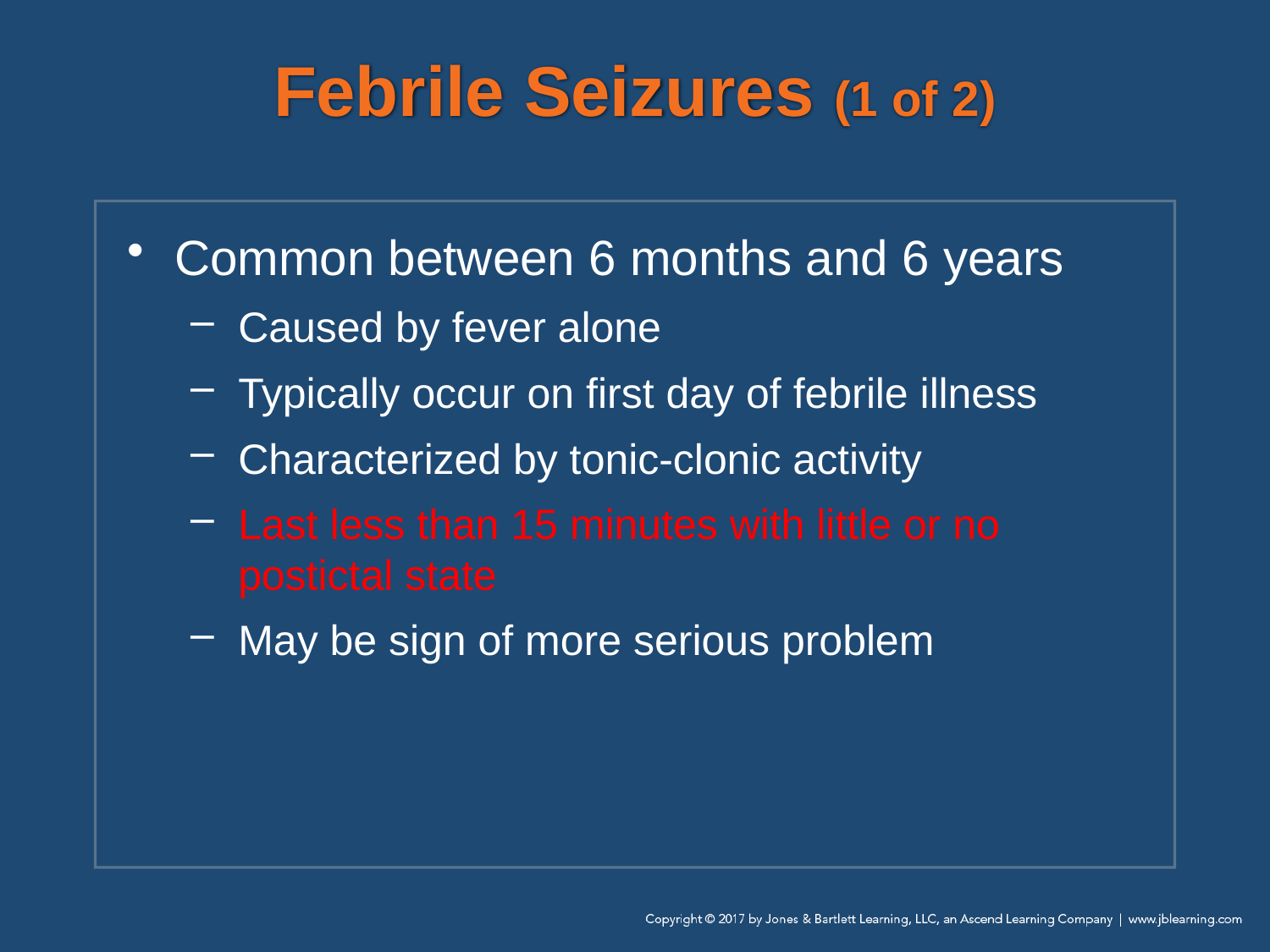

# Febrile Seizures (1 of 2)
Common between 6 months and 6 years
Caused by fever alone
Typically occur on first day of febrile illness
Characterized by tonic-clonic activity
Last less than 15 minutes with little or no postictal state
May be sign of more serious problem